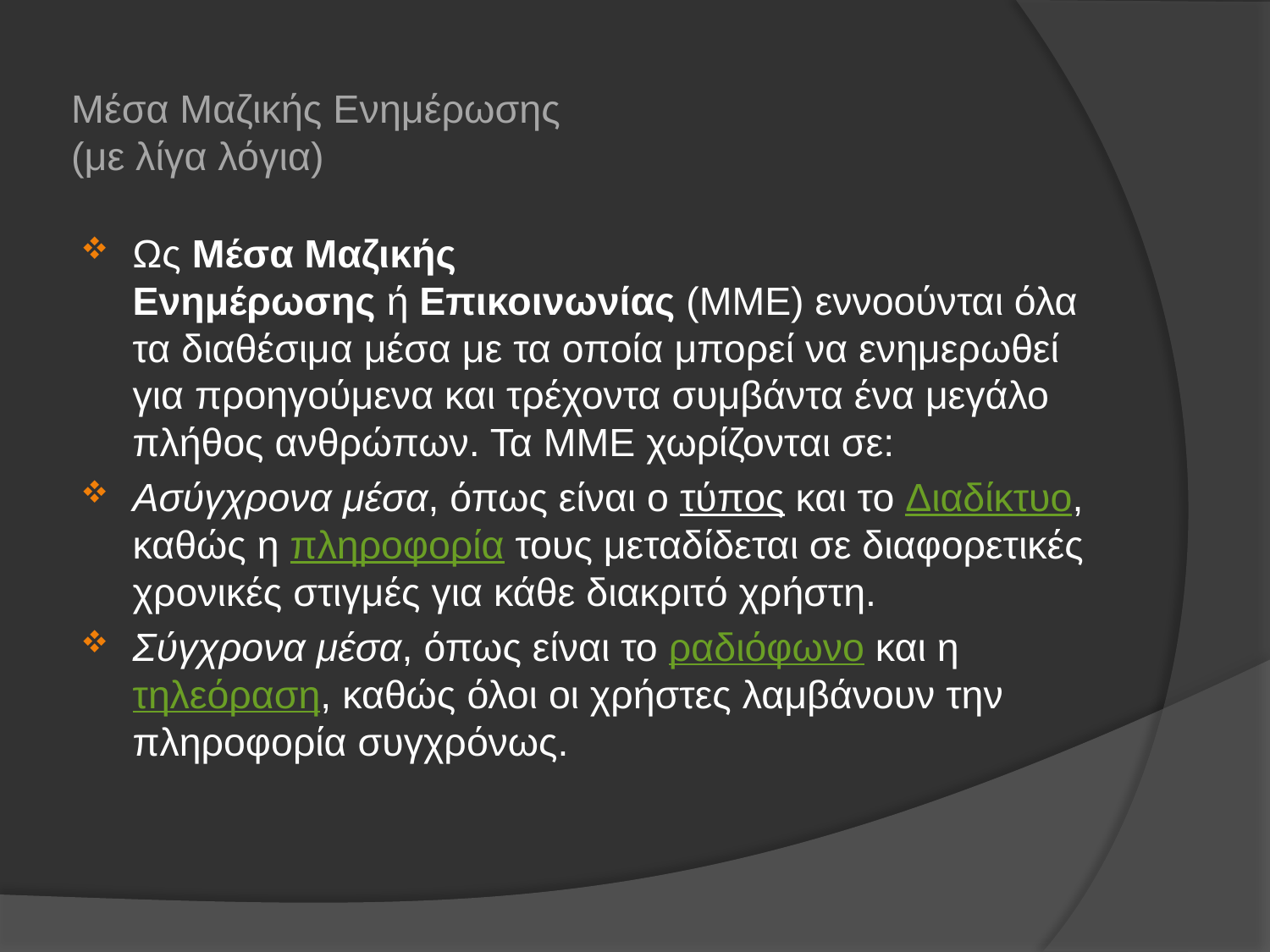

# Μέσα Μαζικής Ενημέρωσης (με λίγα λόγια)
Ως Μέσα Μαζικής Ενημέρωσης ή Επικοινωνίας (ΜΜΕ) εννοούνται όλα τα διαθέσιμα μέσα με τα οποία μπορεί να ενημερωθεί για προηγούμενα και τρέχοντα συμβάντα ένα μεγάλο πλήθος ανθρώπων. Τα ΜΜΕ χωρίζονται σε:
Ασύγχρονα μέσα, όπως είναι ο τύπος και το Διαδίκτυο, καθώς η πληροφορία τους μεταδίδεται σε διαφορετικές χρονικές στιγμές για κάθε διακριτό χρήστη.
Σύγχρονα μέσα, όπως είναι το ραδιόφωνο και η τηλεόραση, καθώς όλοι οι χρήστες λαμβάνουν την πληροφορία συγχρόνως.